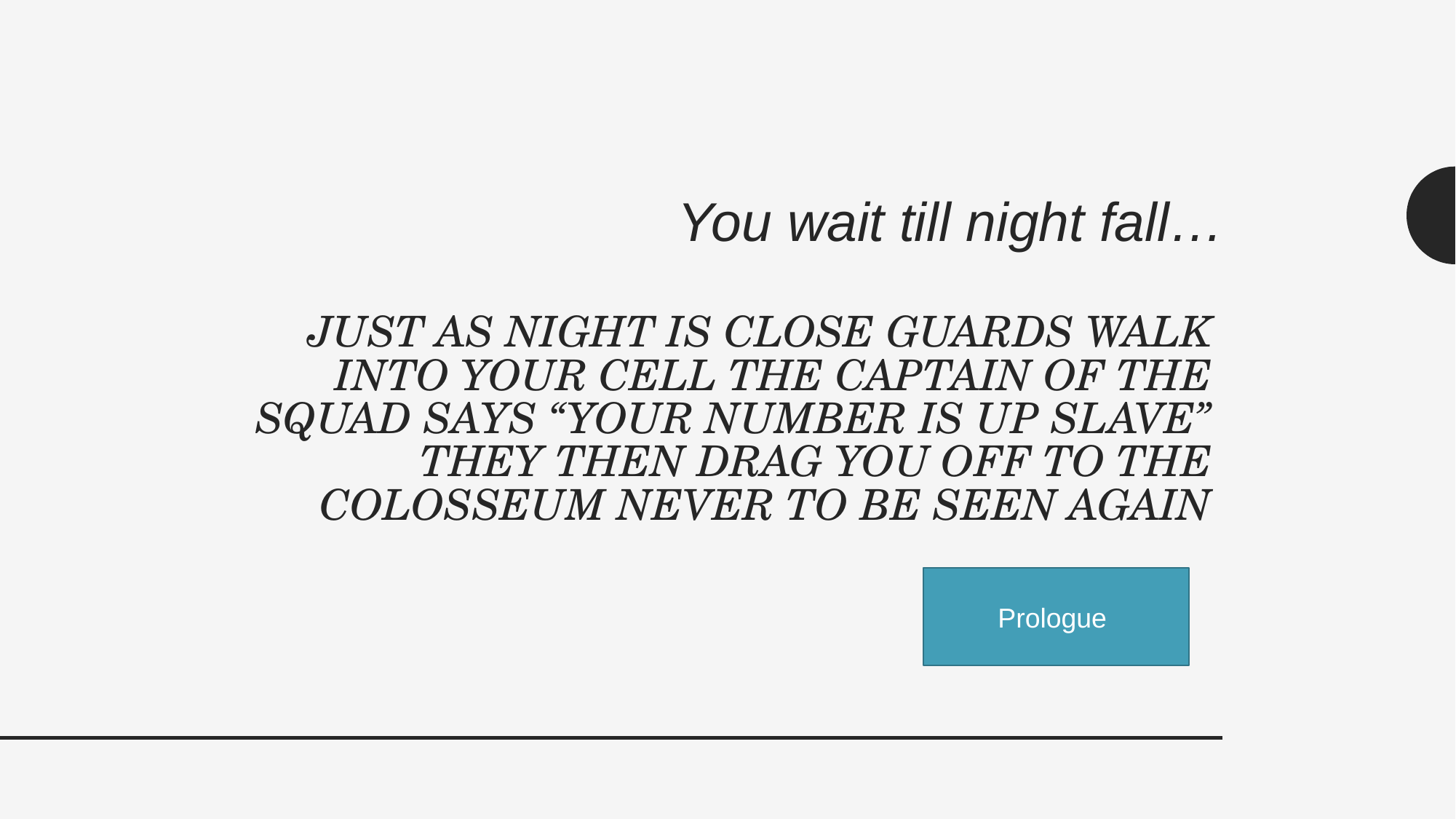

You wait till night fall…
# Just as night is close guards walk into your cell the captain of the squad says “your number is up slave” they then drag you off to the colosseum never to be seen again
Prologue